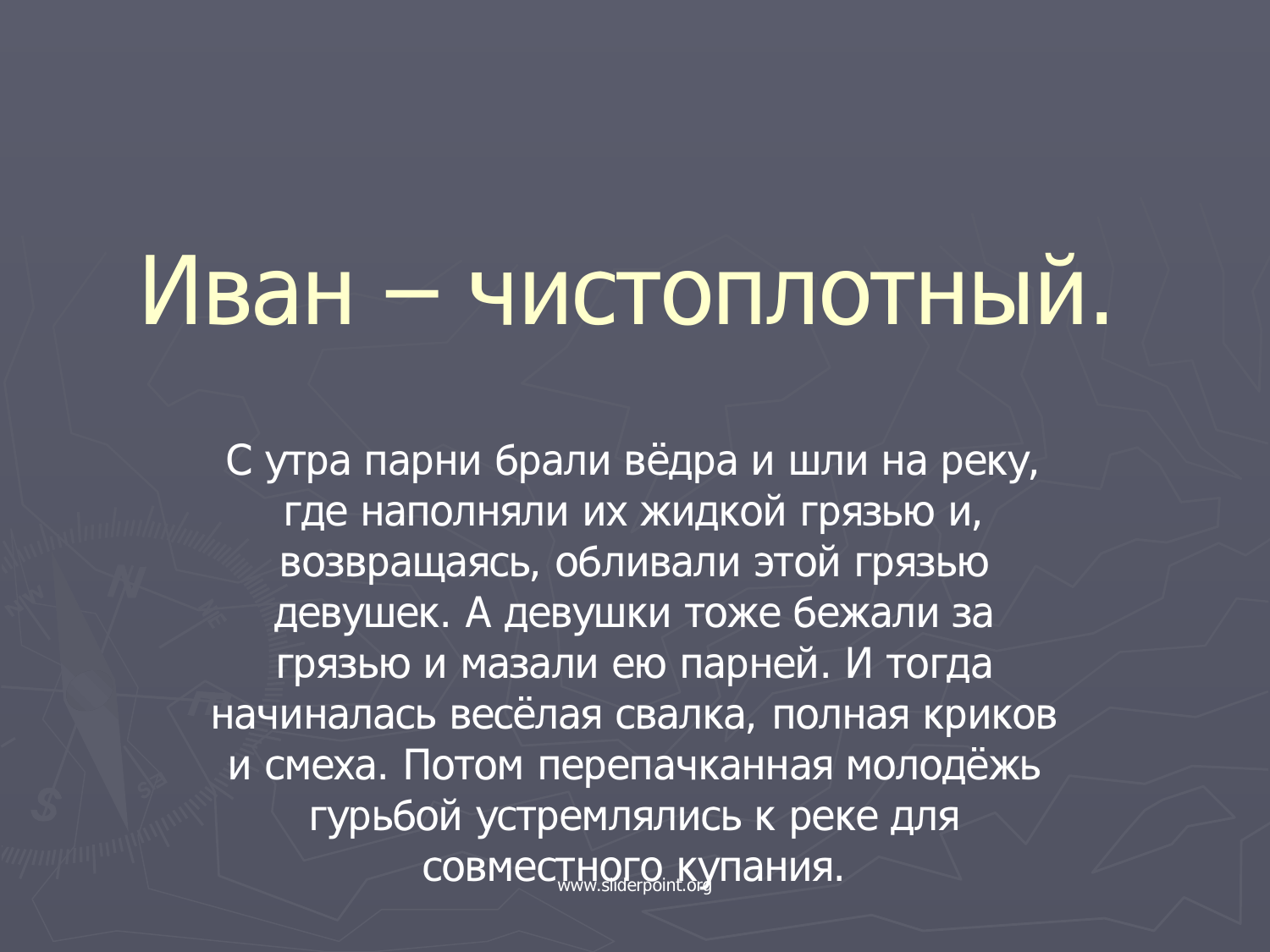

# Иван – чистоплотный.
С утра парни брали вёдра и шли на реку, где наполняли их жидкой грязью и, возвращаясь, обливали этой грязью девушек. А девушки тоже бежали за грязью и мазали ею парней. И тогда начиналась весёлая свалка, полная криков и смеха. Потом перепачканная молодёжь гурьбой устремлялись к реке для совместного купания.
www.sliderpoint.org